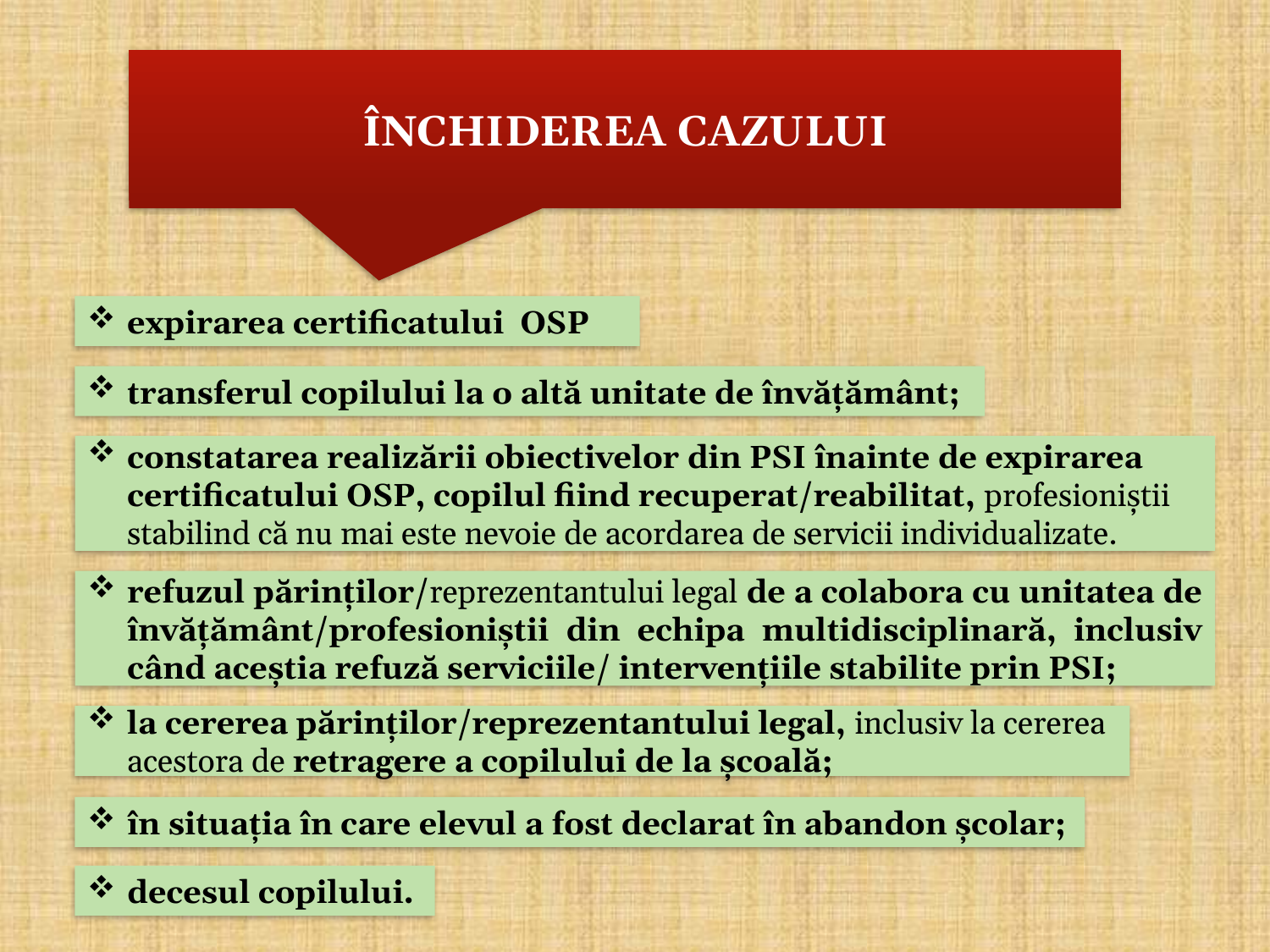

ÎNCHIDEREA CAZULUI
expirarea certificatului  OSP
transferul copilului la o altă unitate de învăţământ;
constatarea realizării obiectivelor din PSI înainte de expirarea certificatului OSP, copilul fiind recuperat/reabilitat, profesioniștii stabilind că nu mai este nevoie de acordarea de servicii individualizate.
refuzul părinţilor/reprezentantului legal de a colabora cu unitatea de învăţământ/profesioniştii din echipa multidisciplinară, inclusiv când aceștia refuză serviciile/ intervenţiile stabilite prin PSI;
la cererea părinţilor/reprezentantului legal, inclusiv la cererea acestora de retragere a copilului de la şcoală;
în situaţia în care elevul a fost declarat în abandon şcolar;
decesul copilului.